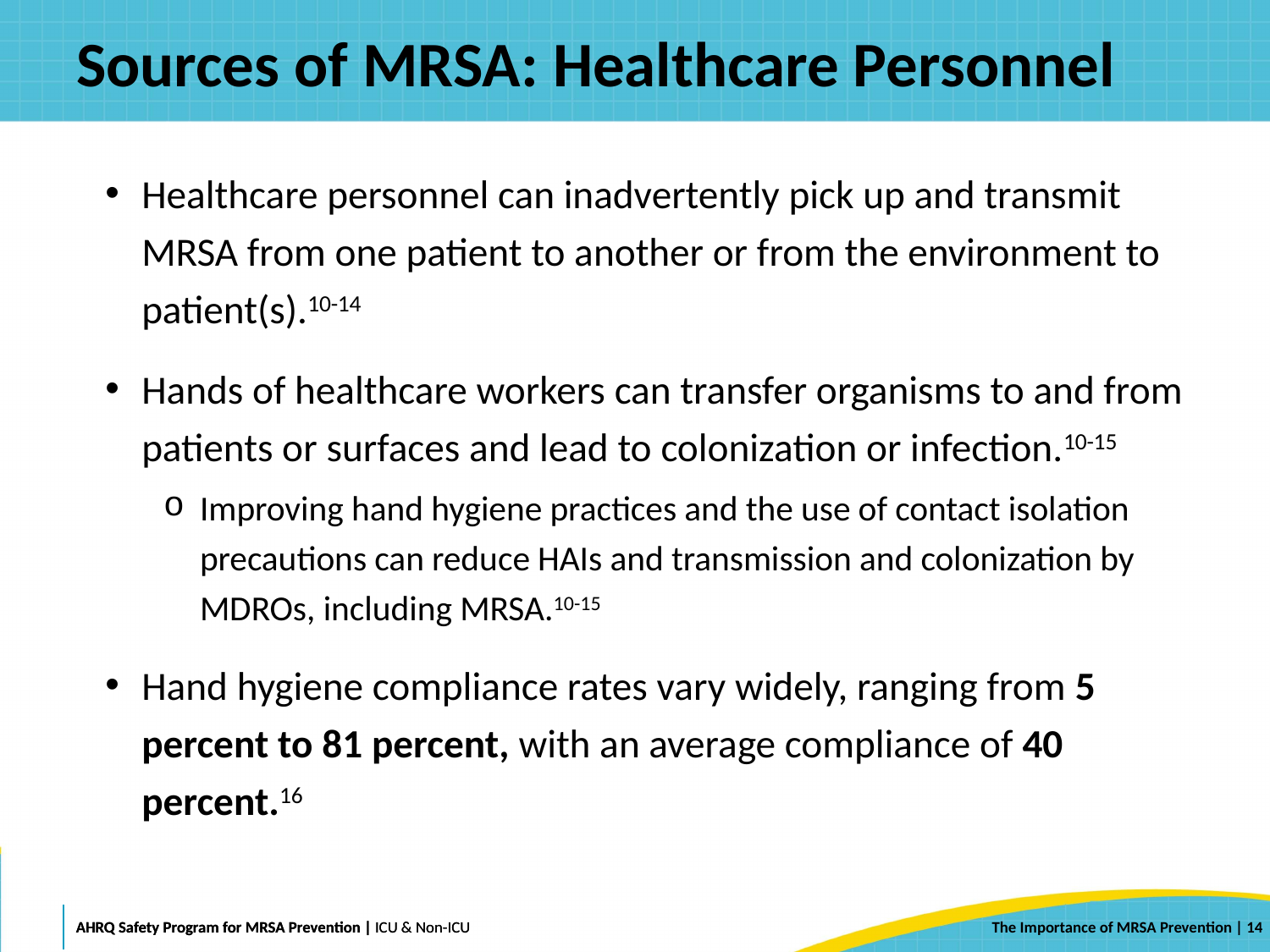

# Sources of MRSA: Healthcare Personnel
Healthcare personnel can inadvertently pick up and transmit MRSA from one patient to another or from the environment to patient(s).10-14
Hands of healthcare workers can transfer organisms to and from patients or surfaces and lead to colonization or infection.10-15
Improving hand hygiene practices and the use of contact isolation precautions can reduce HAIs and transmission and colonization by MDROs, including MRSA.10-15
Hand hygiene compliance rates vary widely, ranging from 5 percent to 81 percent, with an average compliance of 40 percent.16
 | 14